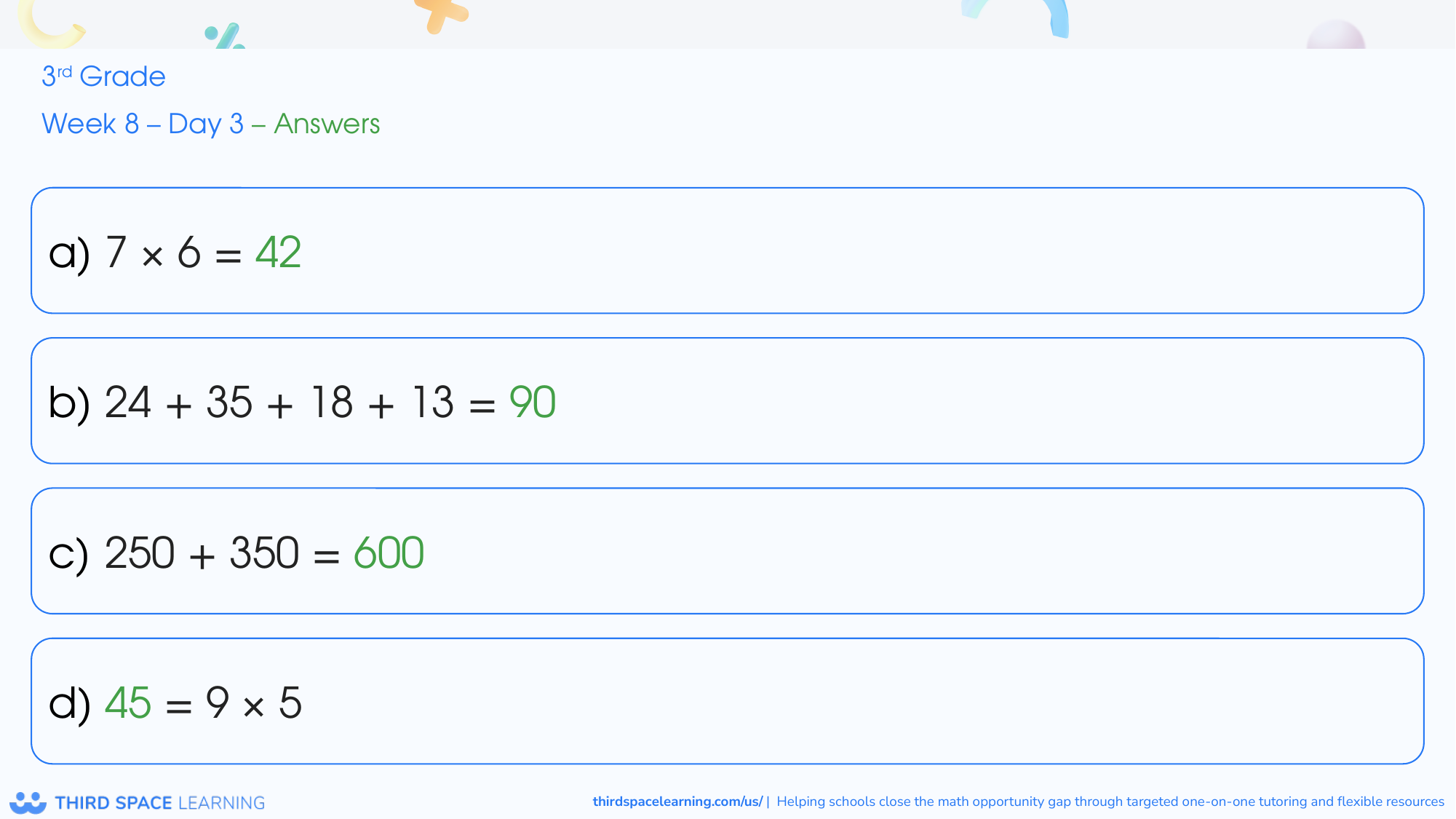

3rd Grade
Week 8 – Day 3 – Answers
7 × 6 = 42
24 + 35 + 18 + 13 = 90
250 + 350 = 600
45 = 9 × 5